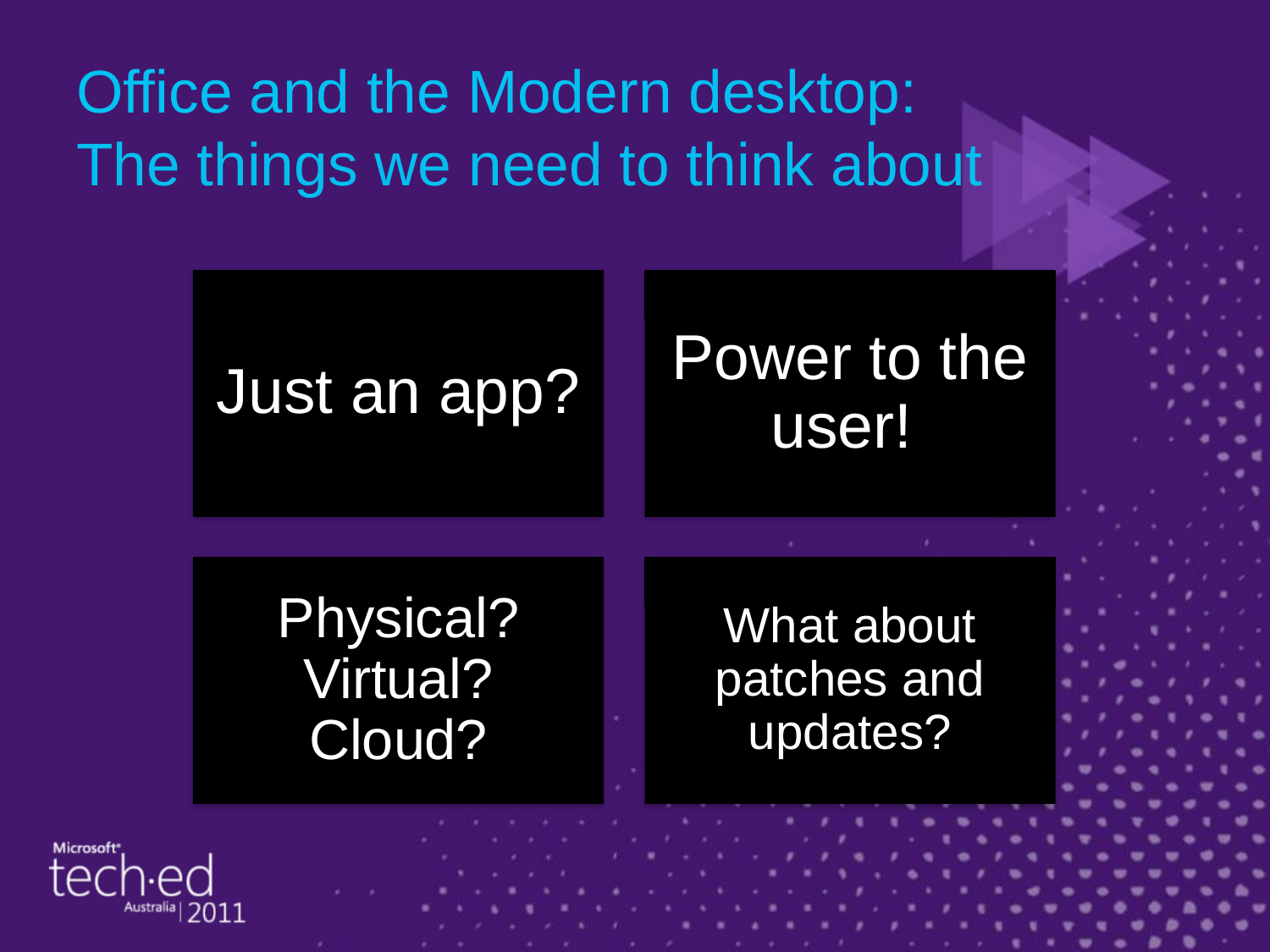

# Office and the Modern desktop: The things we need to think about
Just an app?
Power to the user!
Physical? Virtual? Cloud?
What about patches and updates?